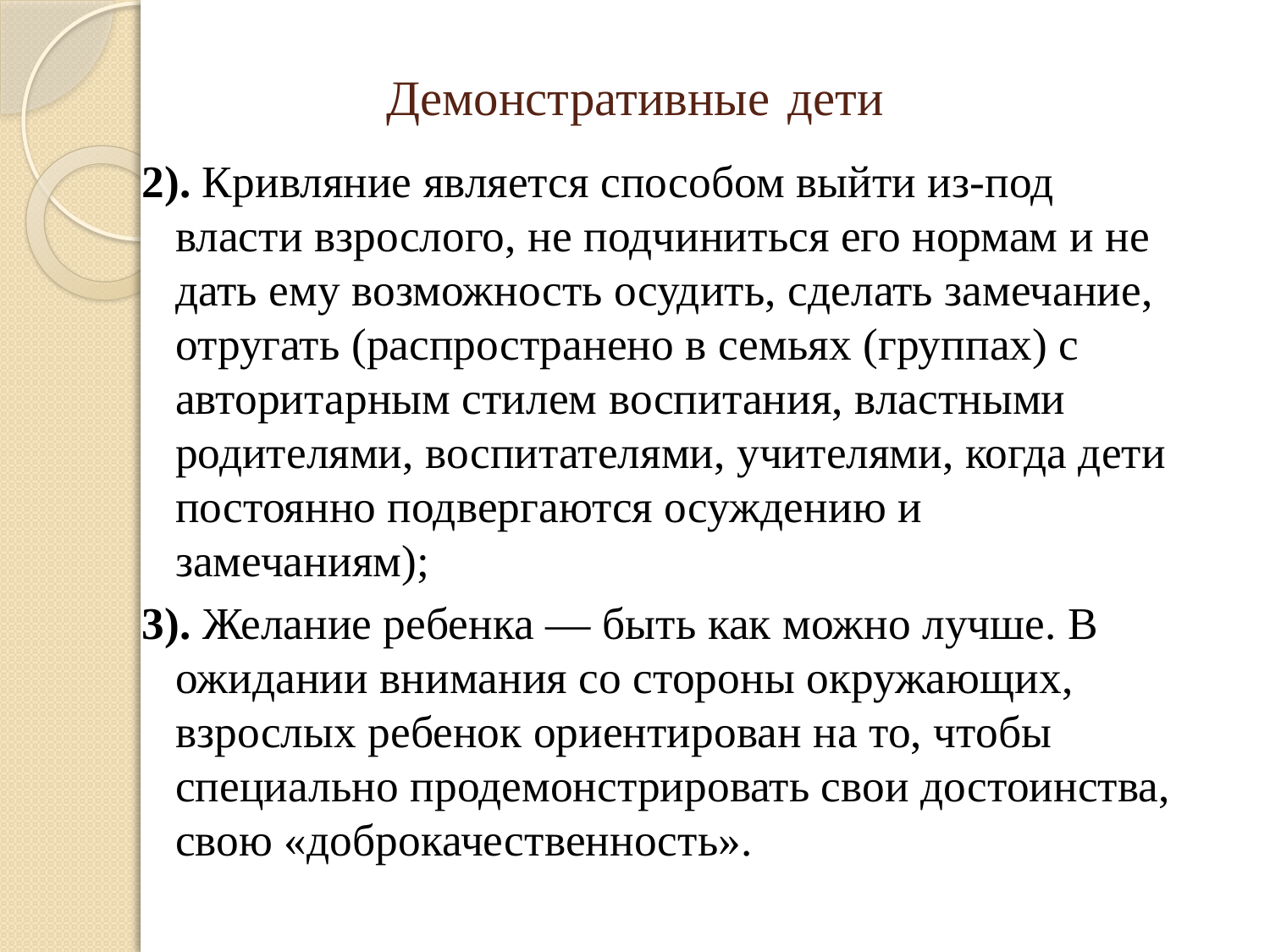

# Демонстративные дети
2). Кривляние является способом выйти из-под власти взрослого, не подчиниться его нормам и не дать ему возможность осудить, сделать замечание, отругать (распространено в семьях (группах) с авторитарным стилем воспитания, властными родителями, воспитателями, учителями, когда дети постоянно подвергаются осуждению и замечаниям);
3). Желание ребенка — быть как можно лучше. В ожидании внимания со стороны окружающих, взрослых ребенок ориентирован на то, чтобы специально продемонстрировать свои достоинства, свою «доброкачественность».